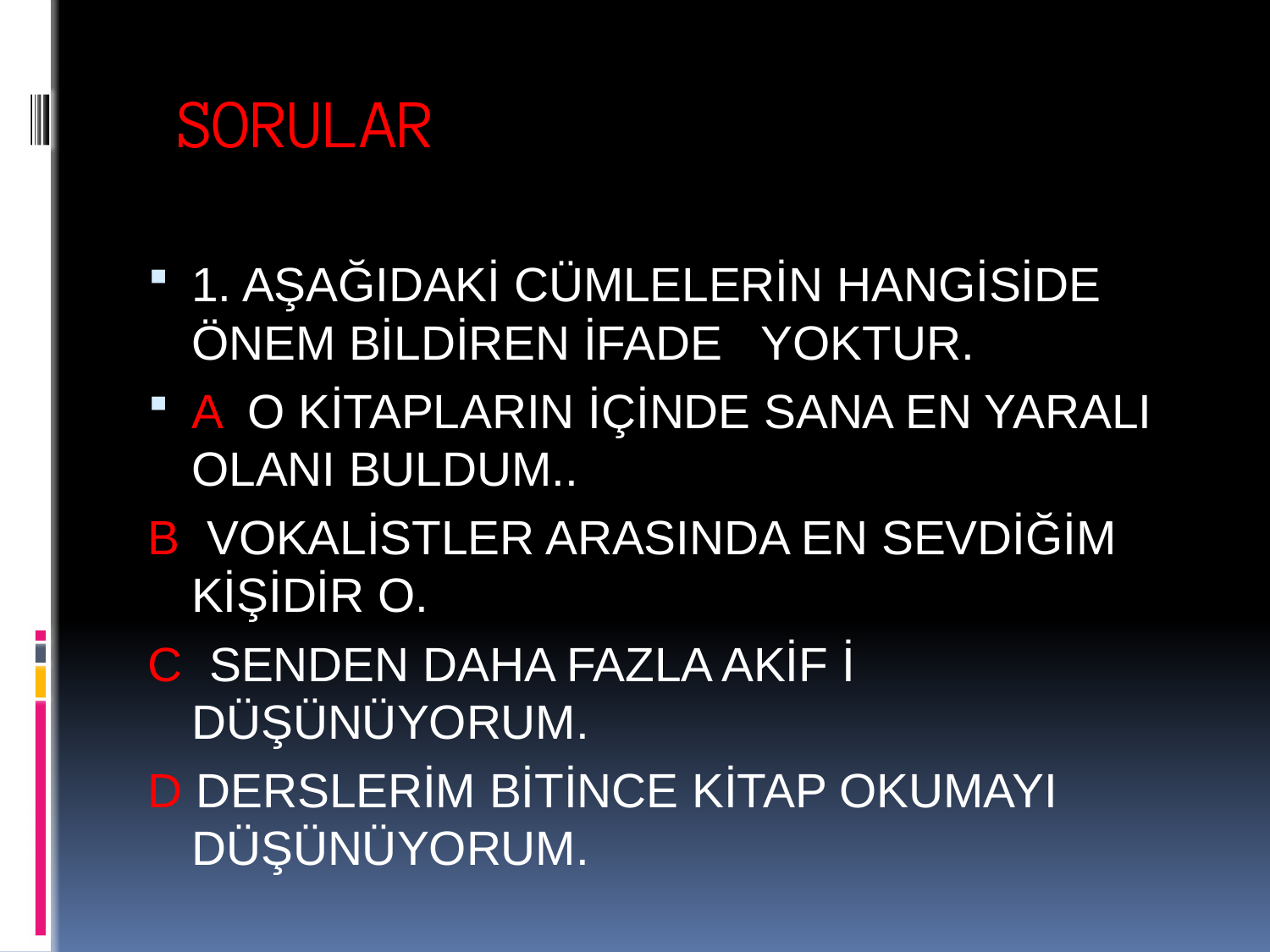

# SORULAR
1. AŞAĞIDAKİ CÜMLELERİN HANGİSİDE ÖNEM BİLDİREN İFADE   YOKTUR.
A  O KİTAPLARIN İÇİNDE SANA EN YARALI OLANI BULDUM..
B  VOKALİSTLER ARASINDA EN SEVDİĞİM KİŞİDİR O.
C  SENDEN DAHA FAZLA AKİF İ DÜŞÜNÜYORUM.
D DERSLERİM BİTİNCE KİTAP OKUMAYI DÜŞÜNÜYORUM.